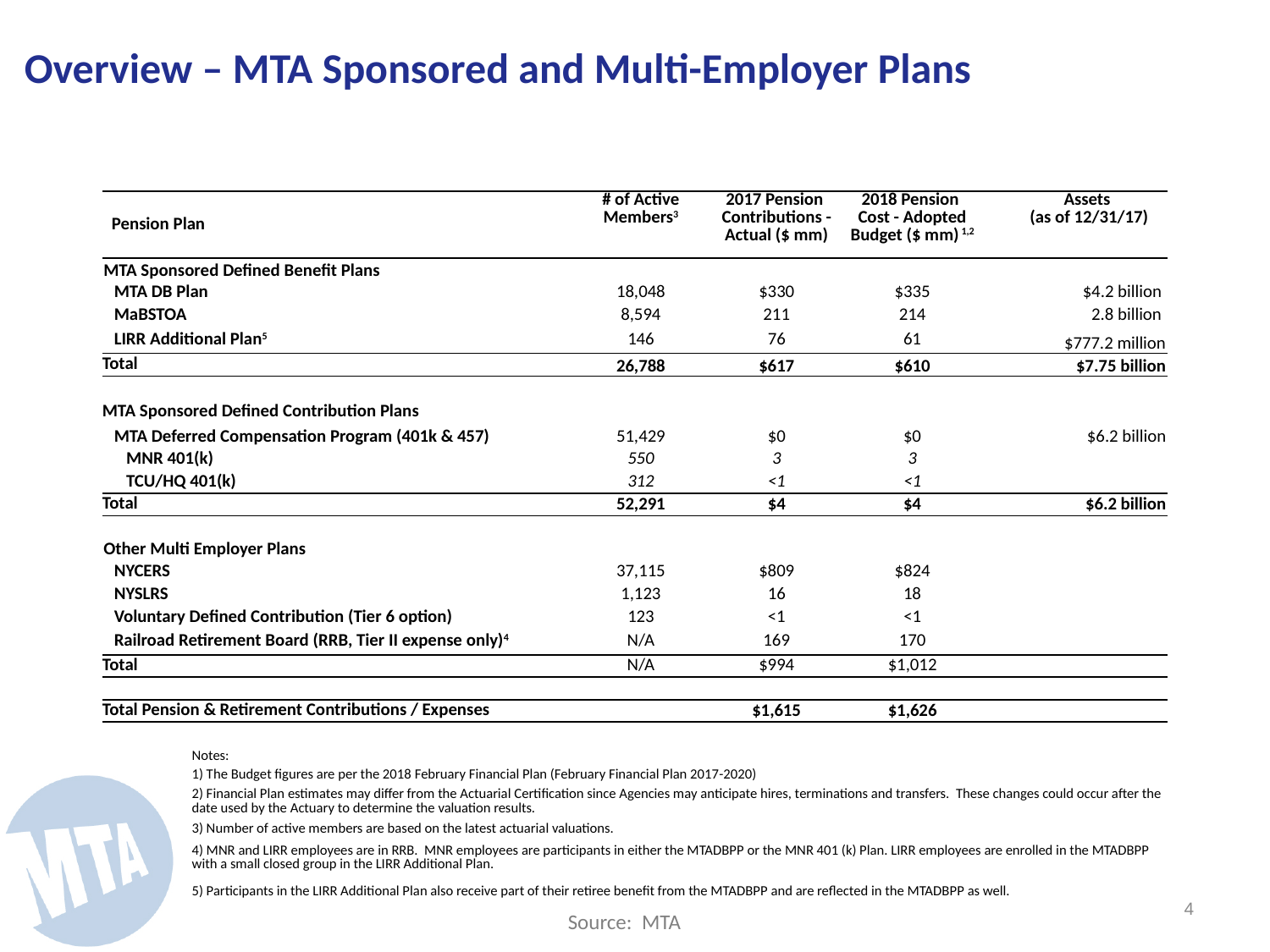

Overview – MTA Sponsored and Multi-Employer Plans
| Pension Plan |  | # of Active Members3 | 2017 Pension Contributions - Actual ($ mm) | 2018 Pension Cost - Adopted Budget ($ mm) 1,2 |  | Assets (as of 12/31/17) |
| --- | --- | --- | --- | --- | --- | --- |
| MTA Sponsored Defined Benefit Plans |  |  |  |  |  |  |
| MTA DB Plan |  | 18,048 | $330 | $335 |  | $4.2 billion |
| MaBSTOA |  | 8,594 | 211 | 214 |  | 2.8 billion |
| LIRR Additional Plan5 |  | 146 | 76 | 61 |  | $777.2 million |
| Total |  | 26,788 | $617 | $610 |  | $7.75 billion |
|  |  |  |  |  |  |  |
| MTA Sponsored Defined Contribution Plans |  |  |  |  |  |  |
| MTA Deferred Compensation Program (401k & 457) |  | 51,429 | $0 | $0 |  | $6.2 billion |
| MNR 401(k) |  | 550 | 3 | 3 |  |  |
| TCU/HQ 401(k) |  | 312 | <1 | <1 |  |  |
| Total |  | 52,291 | $4 | $4 |  | $6.2 billion |
|  |  |  |  |  |  |  |
| Other Multi Employer Plans |  |  |  |  |  |  |
| NYCERS |  | 37,115 | $809 | $824 |  |  |
| NYSLRS |  | 1,123 | 16 | 18 |  |  |
| Voluntary Defined Contribution (Tier 6 option) |  | 123 | <1 | <1 |  |  |
| Railroad Retirement Board (RRB, Tier II expense only)4 |  | N/A | 169 | 170 |  |  |
| Total |  | N/A | $994 | $1,012 |  |  |
|  |  |  |  |  |  |  |
| Total Pension & Retirement Contributions / Expenses |  |  | $1,615 | $1,626 |  |  |
| Notes: |
| --- |
| 1) The Budget figures are per the 2018 February Financial Plan (February Financial Plan 2017-2020) |
| 2) Financial Plan estimates may differ from the Actuarial Certification since Agencies may anticipate hires, terminations and transfers. These changes could occur after the date used by the Actuary to determine the valuation results. |
| 3) Number of active members are based on the latest actuarial valuations. |
| 4) MNR and LIRR employees are in RRB. MNR employees are participants in either the MTADBPP or the MNR 401 (k) Plan. LIRR employees are enrolled in the MTADBPP with a small closed group in the LIRR Additional Plan. |
| 5) Participants in the LIRR Additional Plan also receive part of their retiree benefit from the MTADBPP and are reflected in the MTADBPP as well. |
4
Source:  MTA